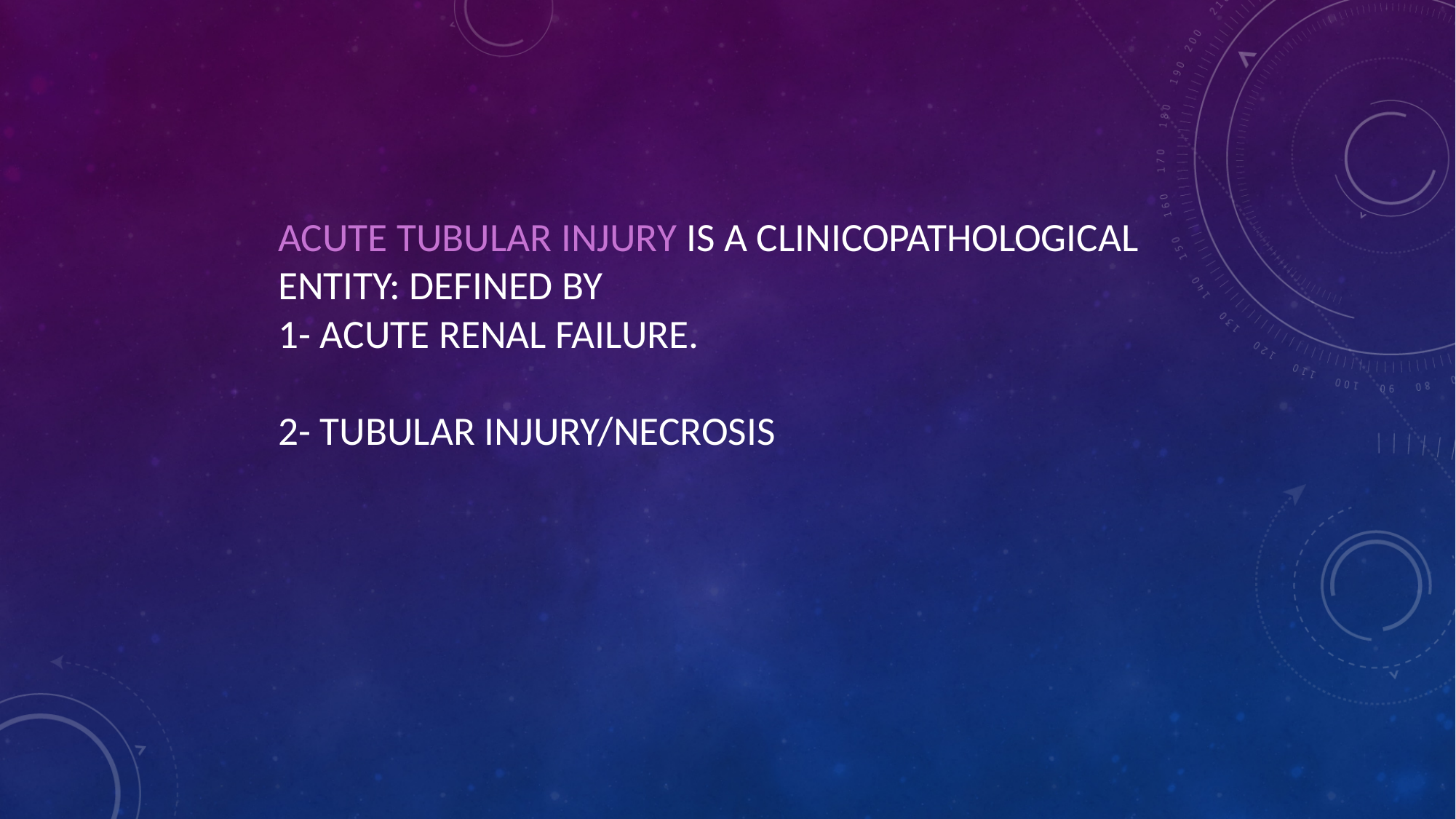

# Acute tubular injury is a clinicopathological entity: defined by 1- acute renal failure. 2- tubular injury/necrosis